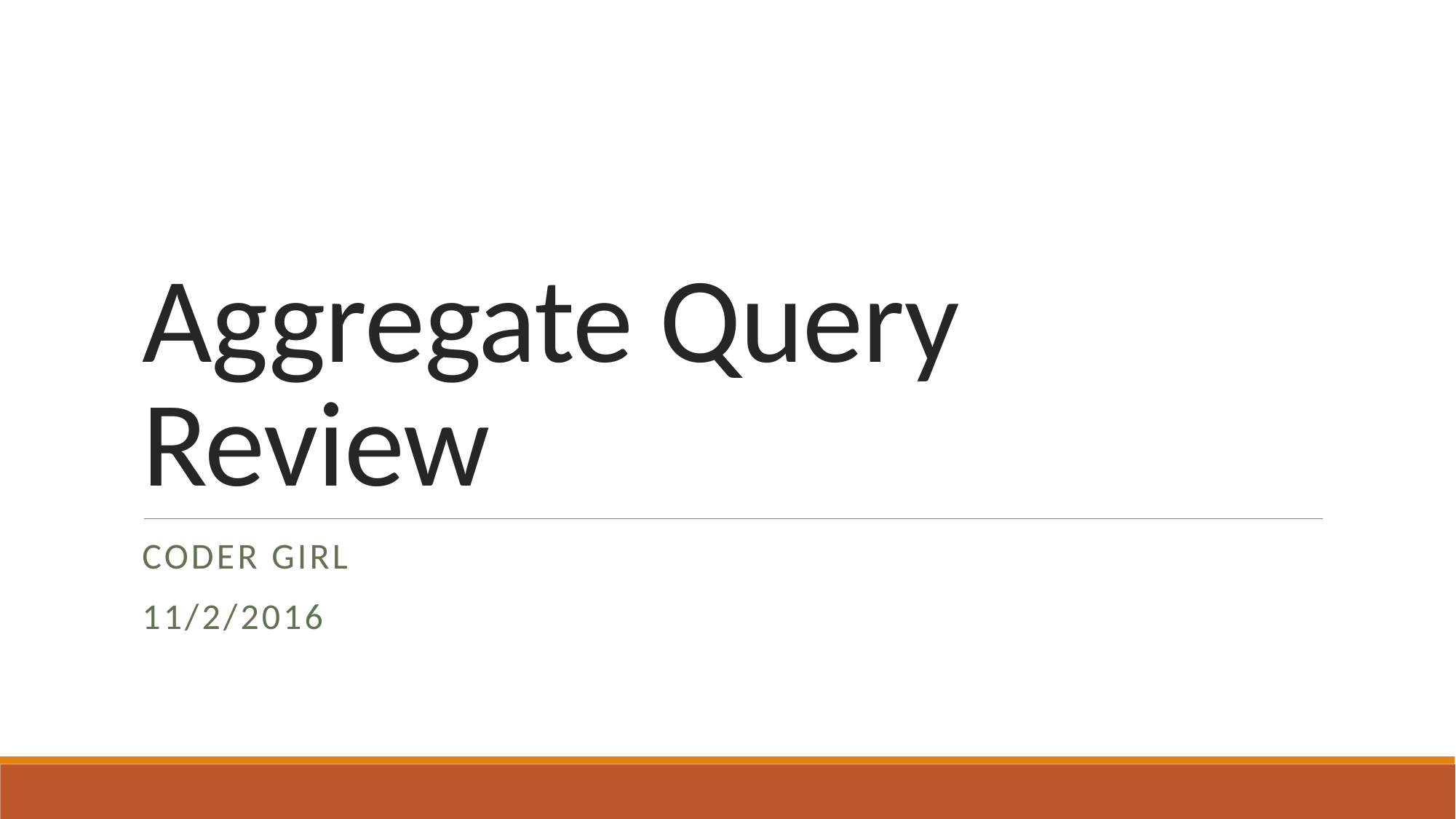

# Aggregate Query Review
Coder girl
11/2/2016